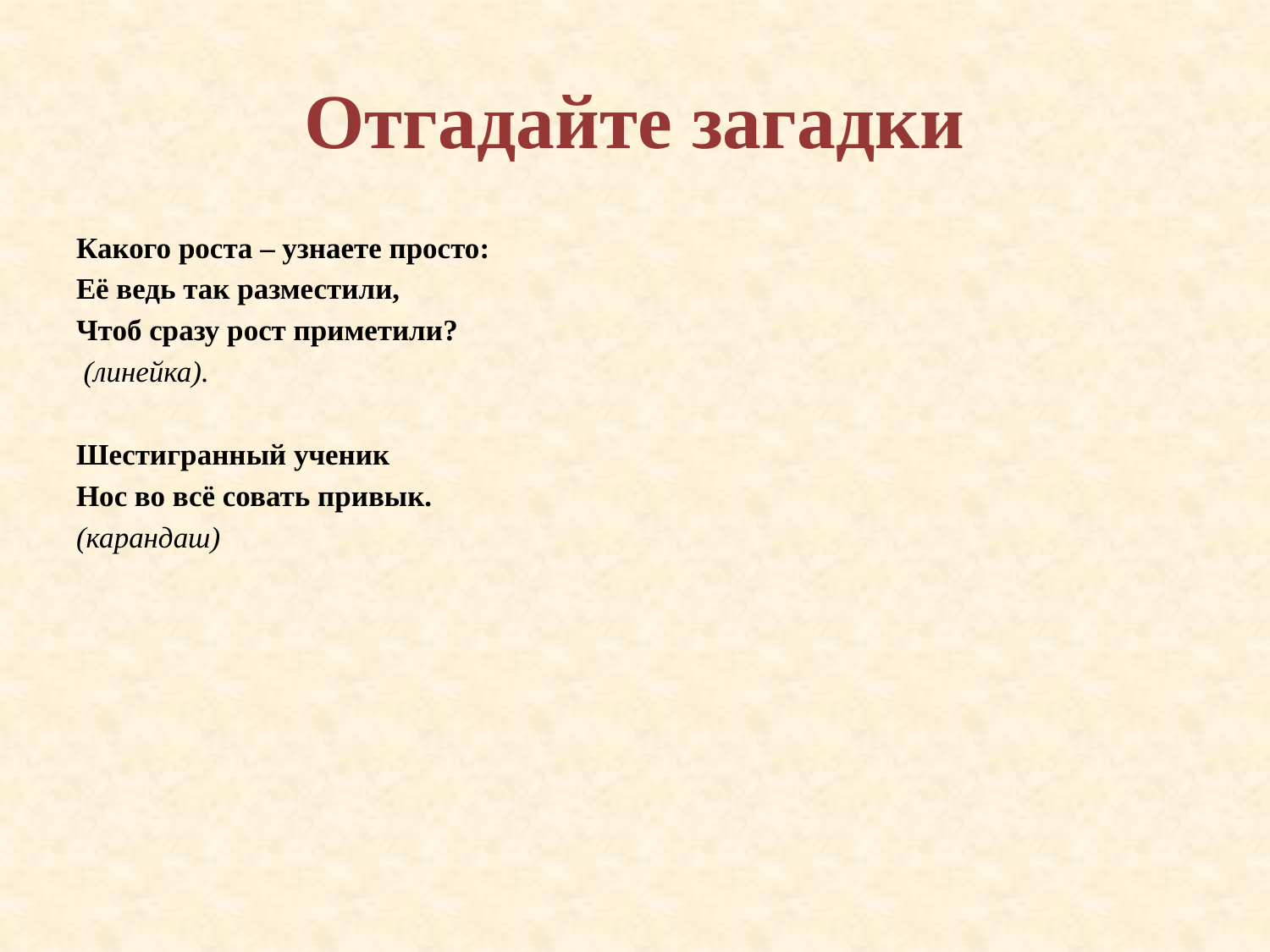

# Отгадайте загадки
Какого роста – узнаете просто:
Её ведь так разместили,
Чтоб сразу рост приметили?
 (линейка).

Шестигранный ученик
Нос во всё совать привык.
(карандаш)